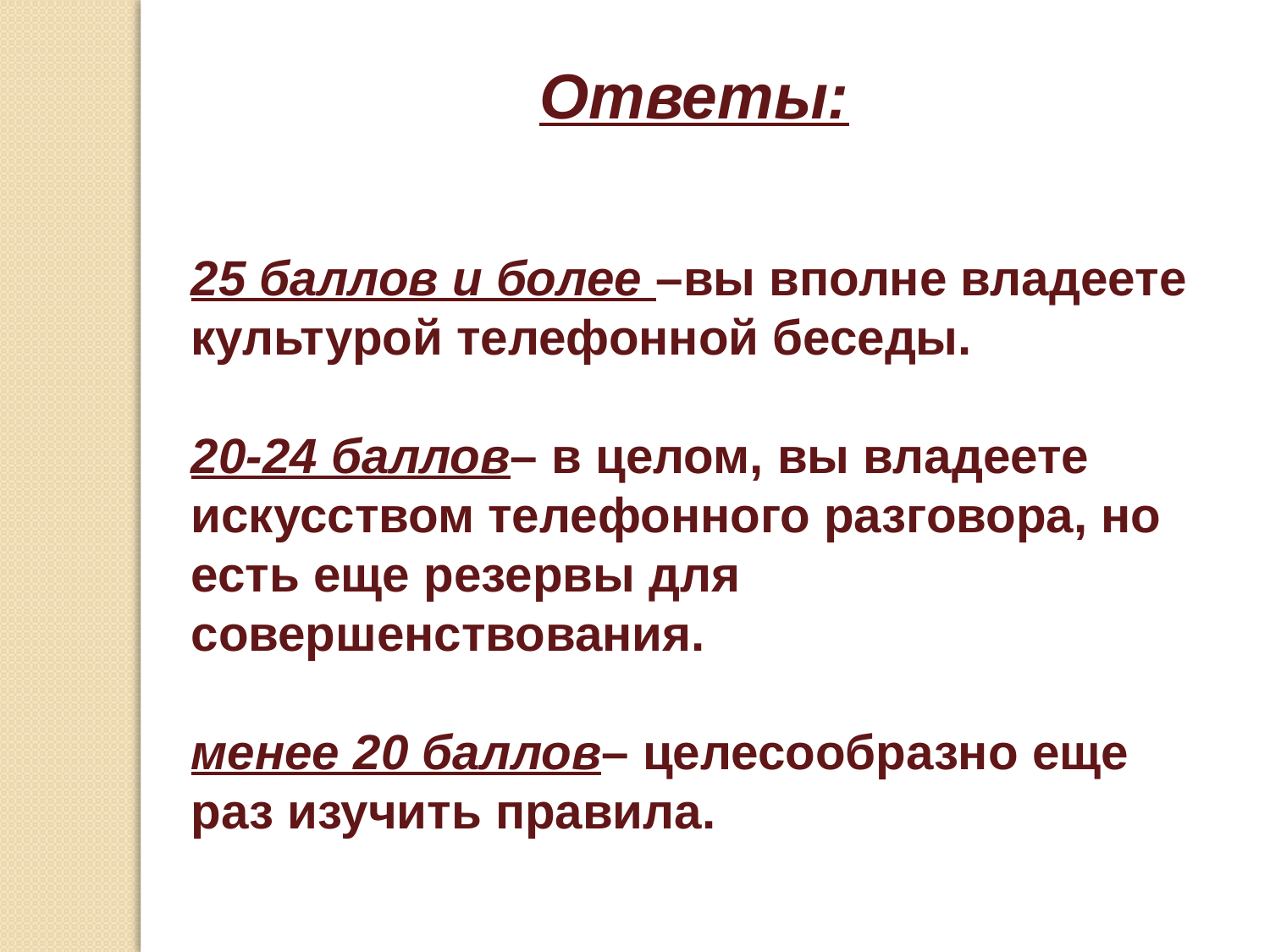

Ответы:

25 баллов и более –вы вполне владеете культурой телефонной беседы.

20-24 баллов– в целом, вы владеете искусством телефонного разговора, но есть еще резервы для совершенствования.

менее 20 баллов– целесообразно еще раз изучить правила.